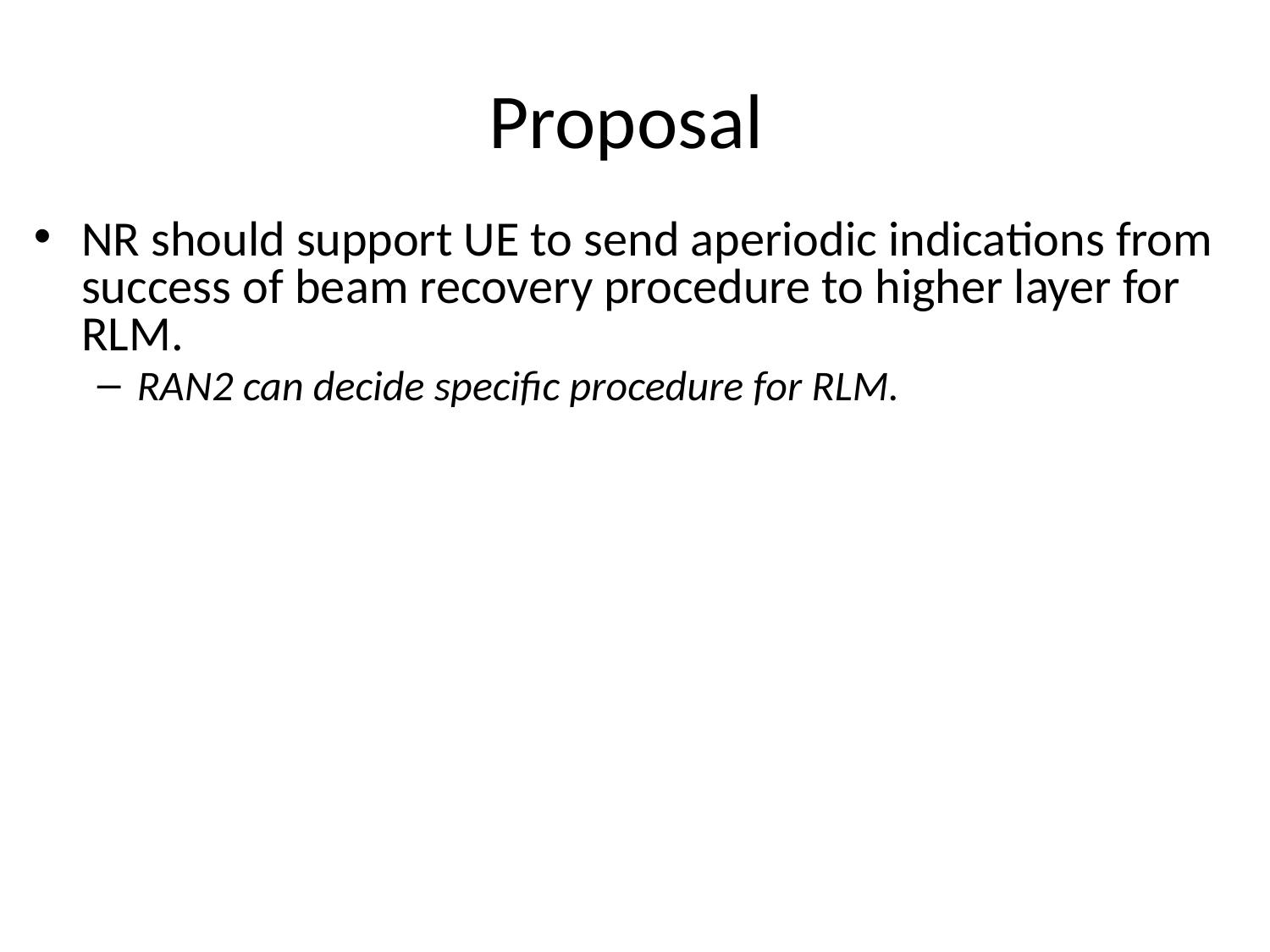

# Proposal
NR should support UE to send aperiodic indications from success of beam recovery procedure to higher layer for RLM.
RAN2 can decide specific procedure for RLM.